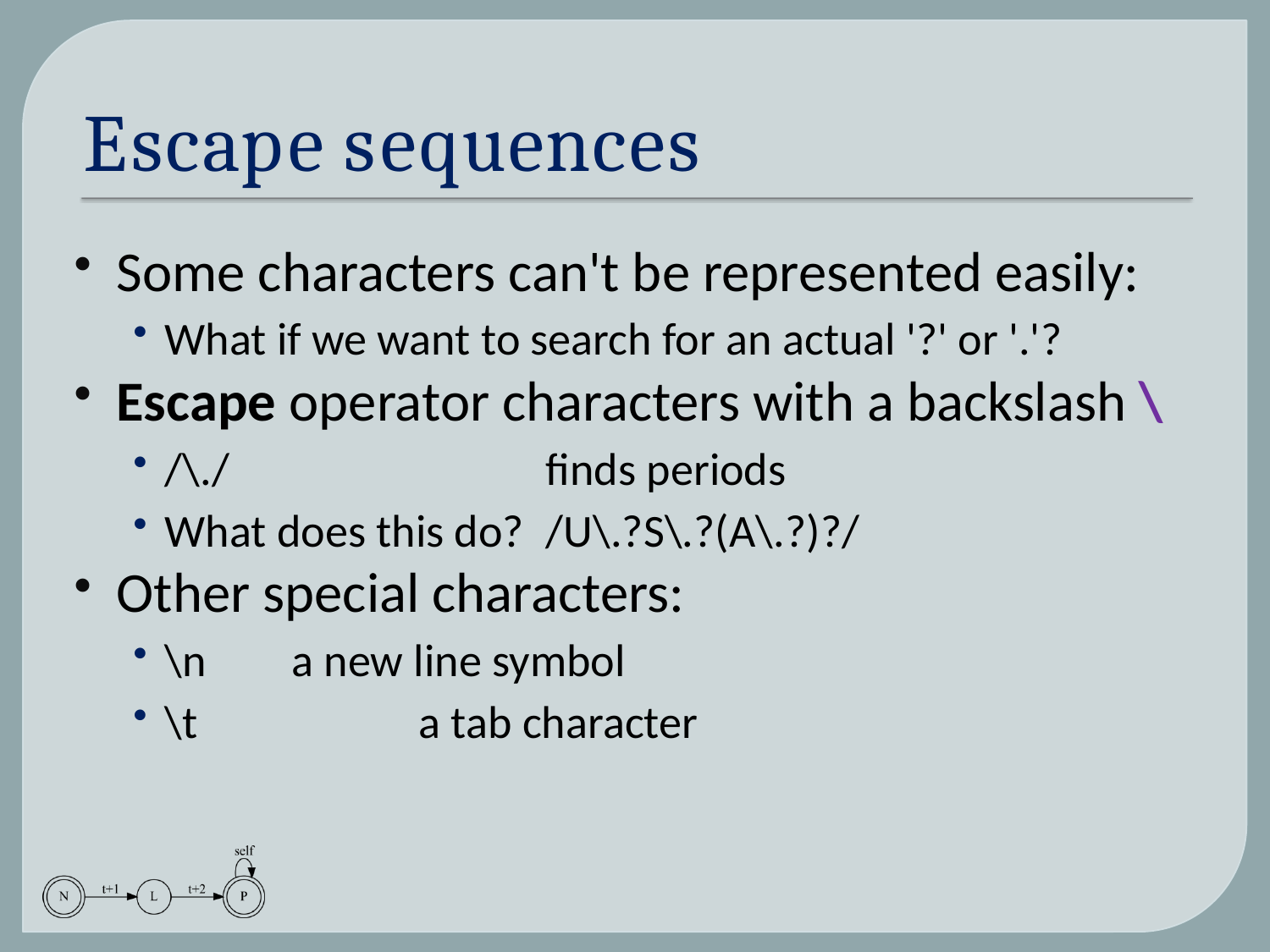

# Escape sequences
Some characters can't be represented easily:
What if we want to search for an actual '?' or '.'?
Escape operator characters with a backslash \
/\./			finds periods
What does this do? 	/U\.?S\.?(A\.?)?/
Other special characters:
\n	a new line symbol
\t		a tab character